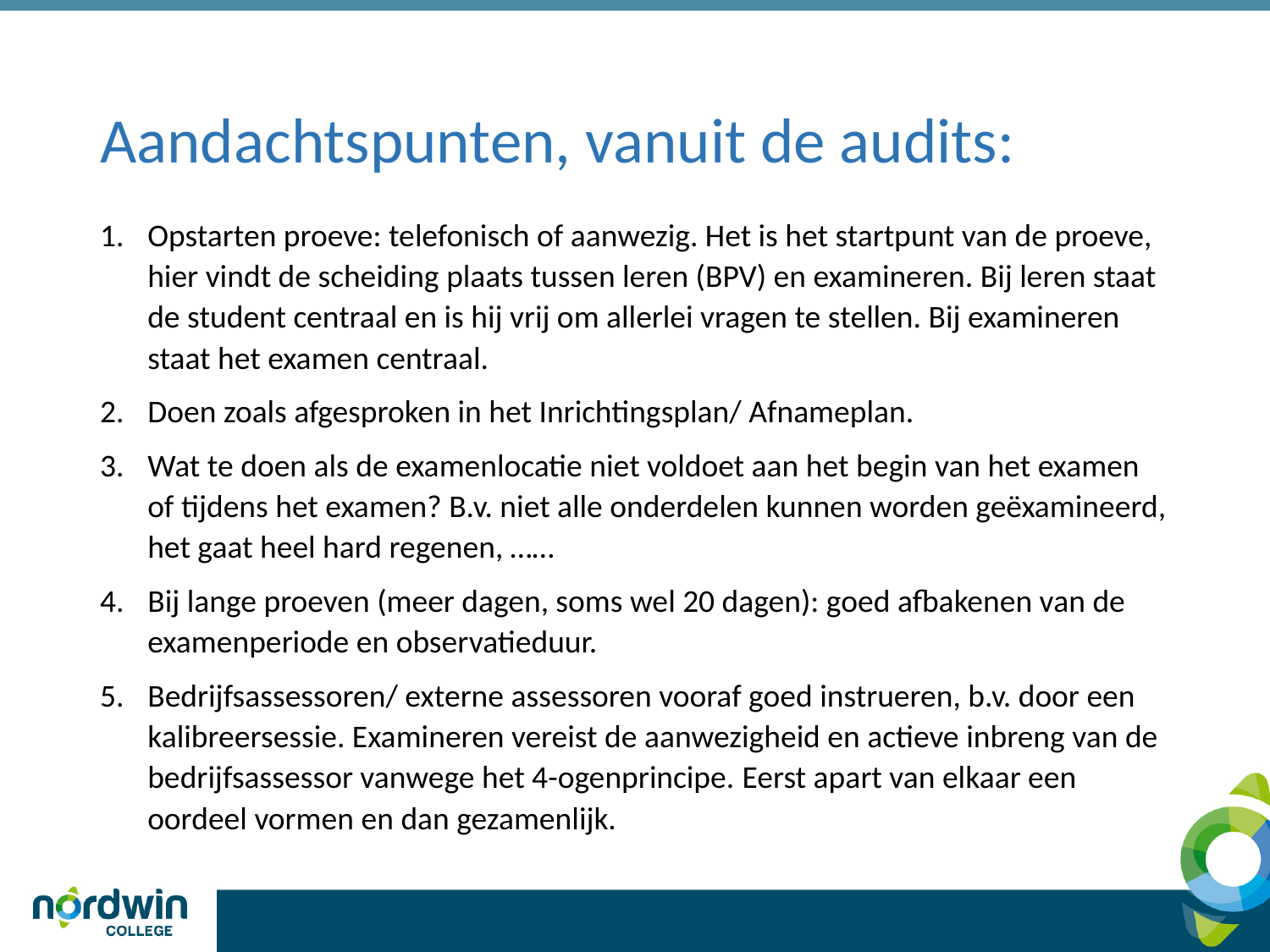

# Aandachtspunten, vanuit de audits:
Opstarten proeve: telefonisch of aanwezig. Het is het startpunt van de proeve, hier vindt de scheiding plaats tussen leren (BPV) en examineren. Bij leren staat de student centraal en is hij vrij om allerlei vragen te stellen. Bij examineren staat het examen centraal.
Doen zoals afgesproken in het Inrichtingsplan/ Afnameplan.
Wat te doen als de examenlocatie niet voldoet aan het begin van het examen of tijdens het examen? B.v. niet alle onderdelen kunnen worden geëxamineerd, het gaat heel hard regenen, ……
Bij lange proeven (meer dagen, soms wel 20 dagen): goed afbakenen van de examenperiode en observatieduur.
Bedrijfsassessoren/ externe assessoren vooraf goed instrueren, b.v. door een kalibreersessie. Examineren vereist de aanwezigheid en actieve inbreng van de bedrijfsassessor vanwege het 4-ogenprincipe. Eerst apart van elkaar een oordeel vormen en dan gezamenlijk.